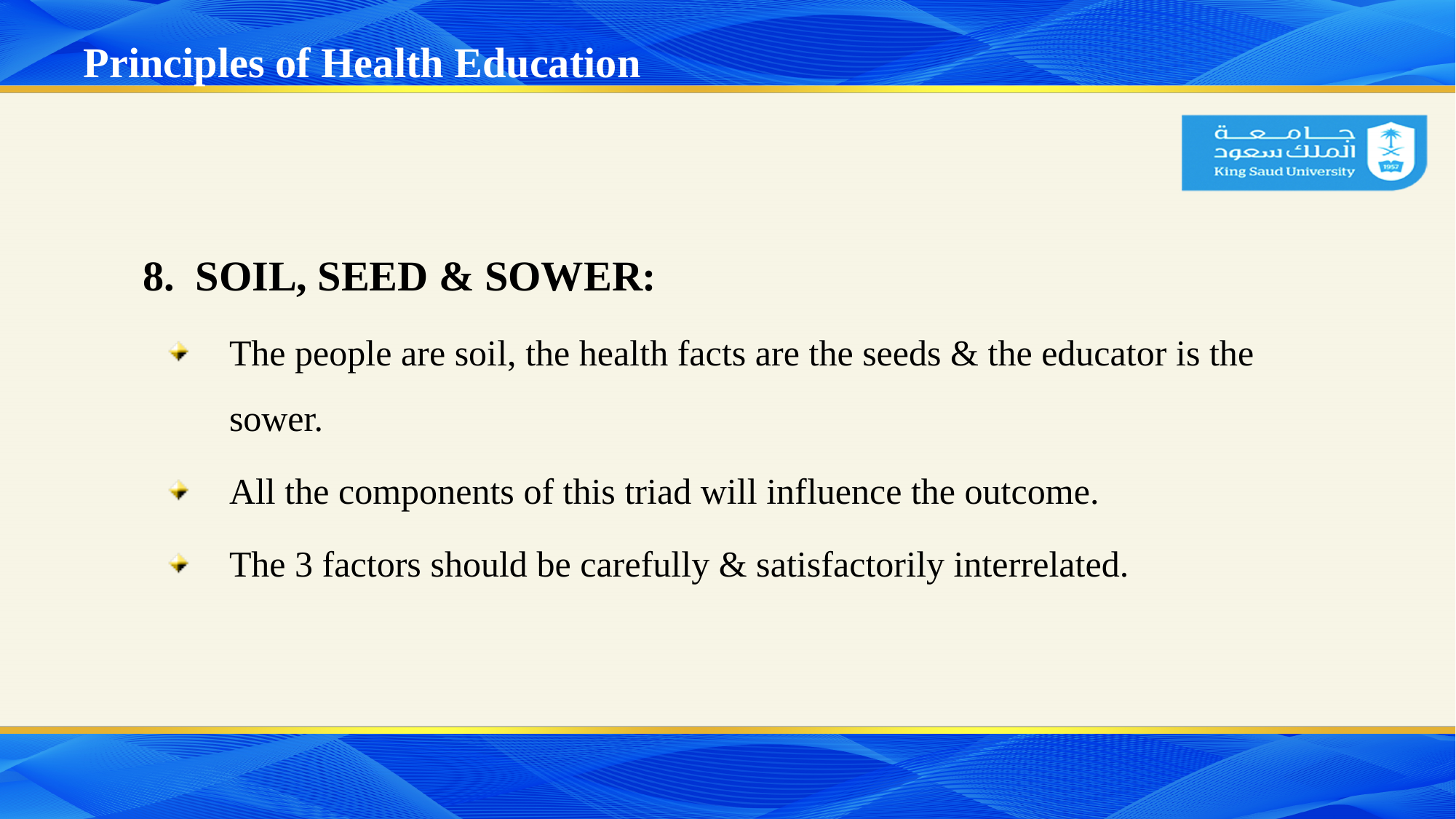

# Principles of Health Education
   8.  SOIL, SEED & SOWER:
The people are soil, the health facts are the seeds & the educator is the sower.
All the components of this triad will influence the outcome.
The 3 factors should be carefully & satisfactorily interrelated.